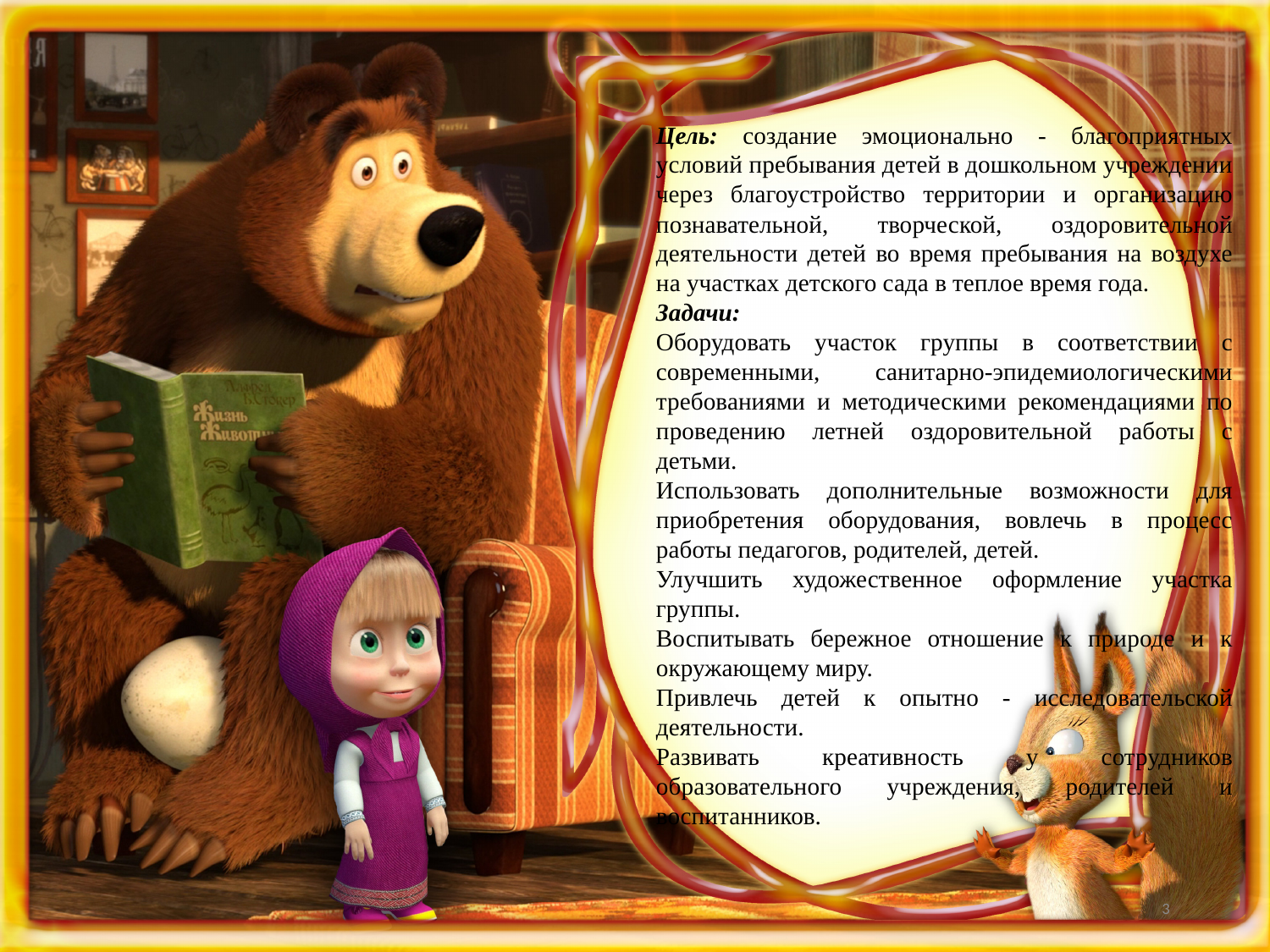

Цель: создание эмоционально - благоприятных условий пребывания детей в дошкольном учреждении через благоустройство территории и организацию познавательной, творческой, оздоровительной деятельности детей во время пребывания на воздухе на участках детского сада в теплое время года.
Задачи:
Оборудовать участок группы в соответствии с современными, санитарно-эпидемиологическими требованиями и методическими рекомендациями по проведению летней оздоровительной работы с детьми.
Использовать дополнительные возможности для приобретения оборудования, вовлечь в процесс работы педагогов, родителей, детей.
Улучшить художественное оформление участка группы.
Воспитывать бережное отношение к природе и к окружающему миру.
Привлечь детей к опытно - исследовательской деятельности.
Развивать креативность у сотрудников образовательного учреждения, родителей и воспитанников.
3